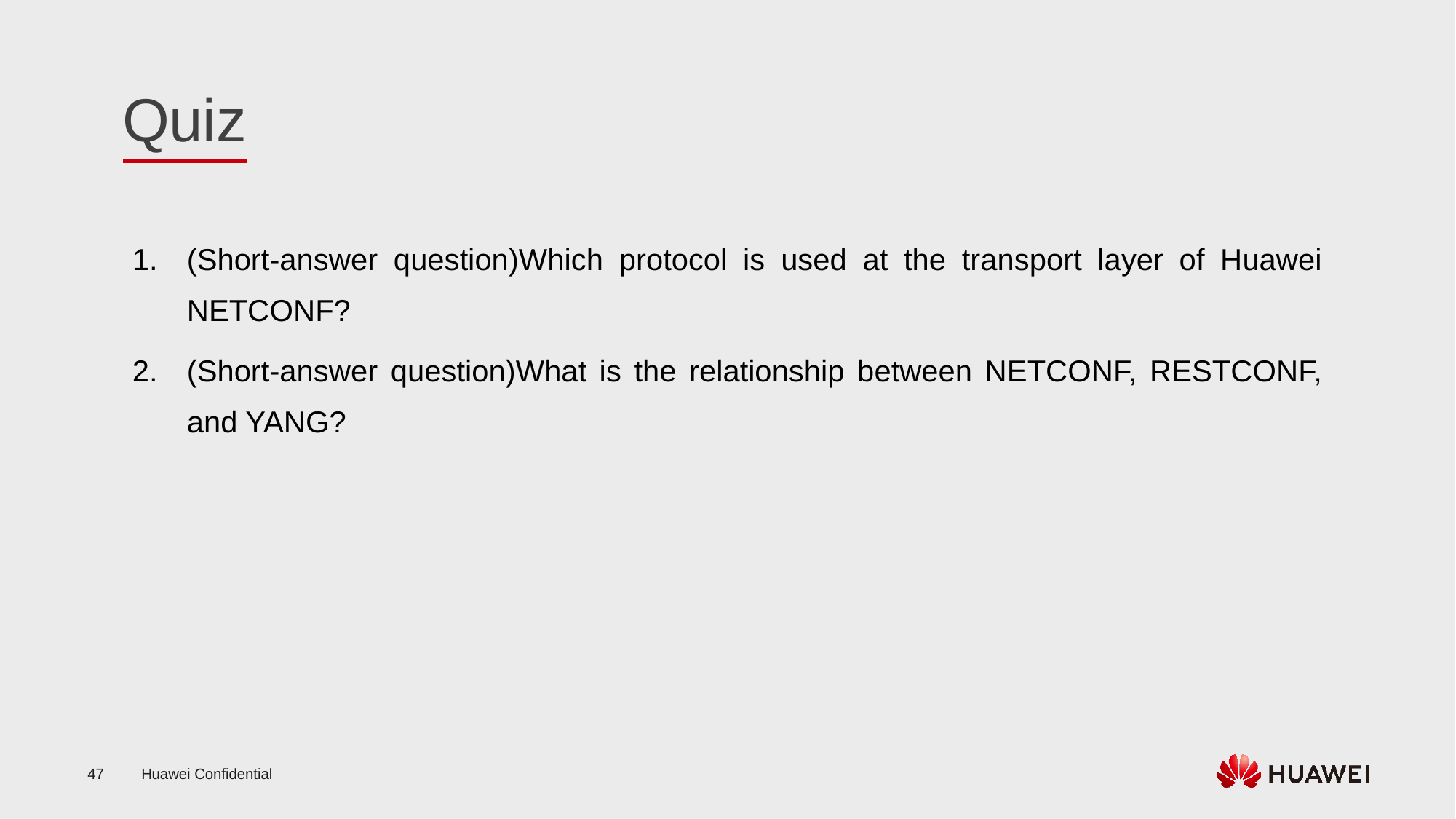

(Short-answer question)Which protocol is used at the transport layer of Huawei NETCONF?
(Short-answer question)What is the relationship between NETCONF, RESTCONF, and YANG?